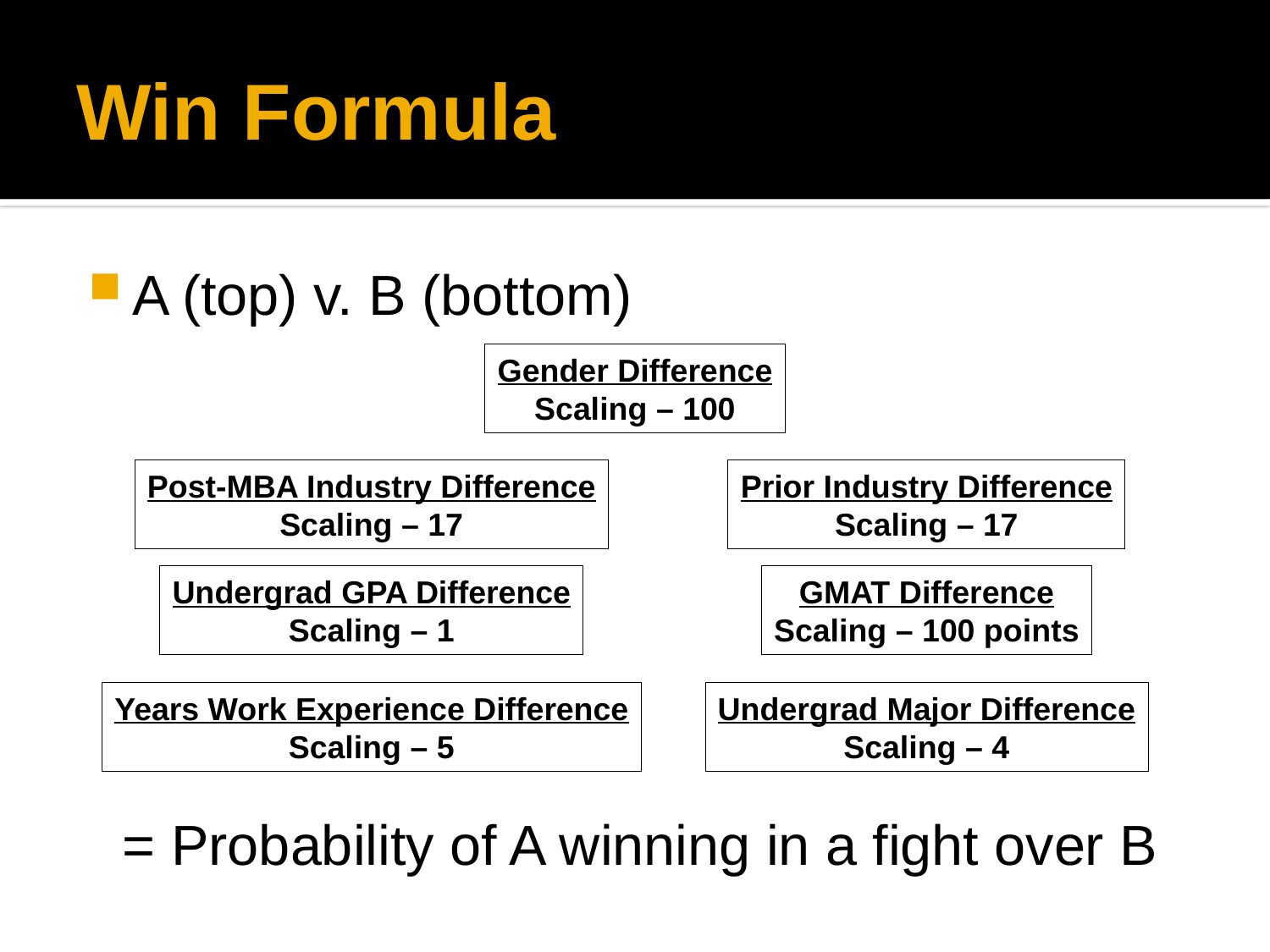

# Win Formula
A (top) v. B (bottom)
Gender Difference
Scaling – 100
Post-MBA Industry Difference
Scaling – 17
Prior Industry Difference
Scaling – 17
Undergrad GPA Difference
Scaling – 1
GMAT Difference
Scaling – 100 points
Years Work Experience Difference
Scaling – 5
Undergrad Major Difference
Scaling – 4
= Probability of A winning in a fight over B